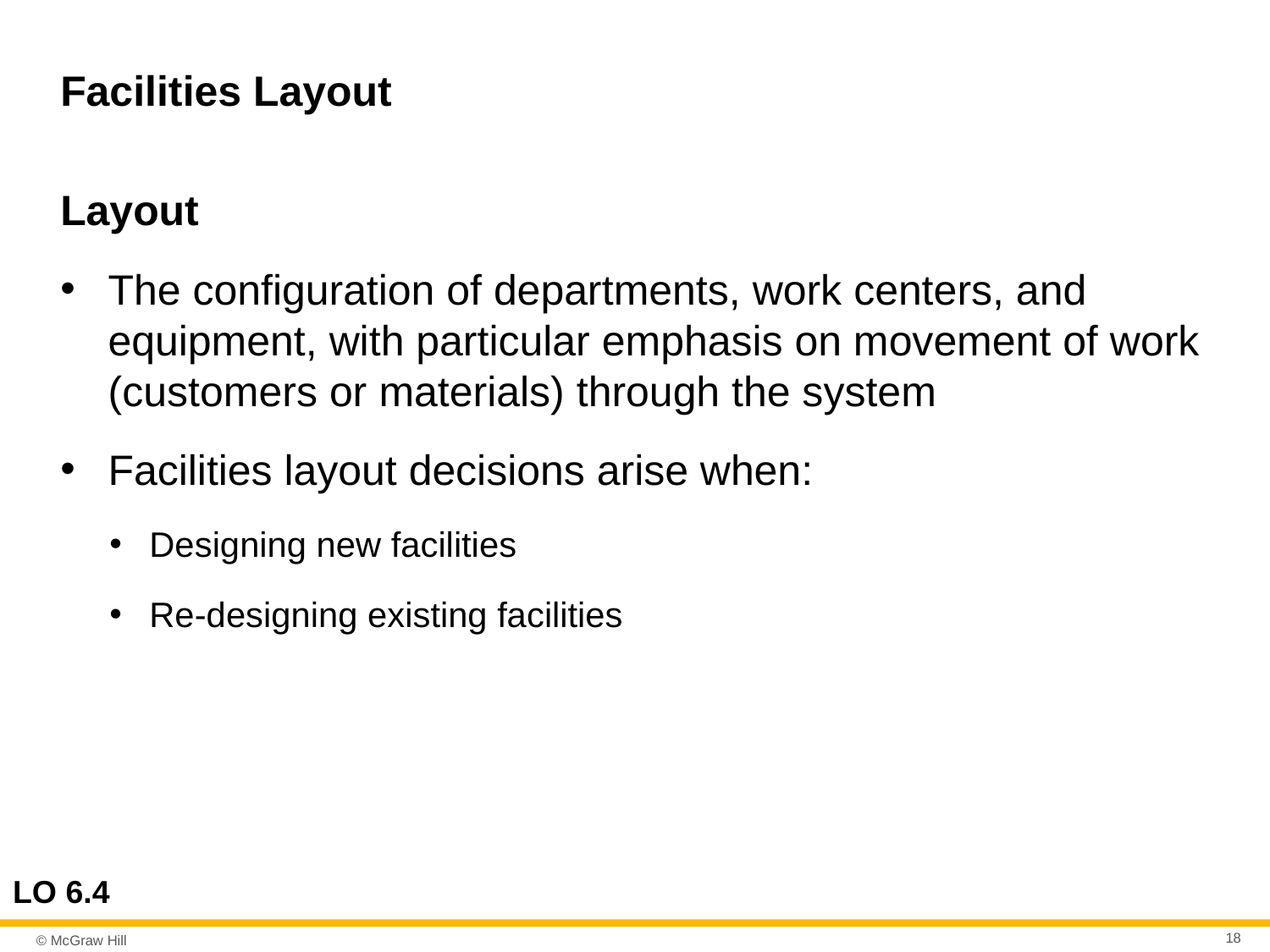

# Facilities Layout
Layout
The configuration of departments, work centers, and equipment, with particular emphasis on movement of work (customers or materials) through the system
Facilities layout decisions arise when:
Designing new facilities
Re-designing existing facilities
LO 6.4